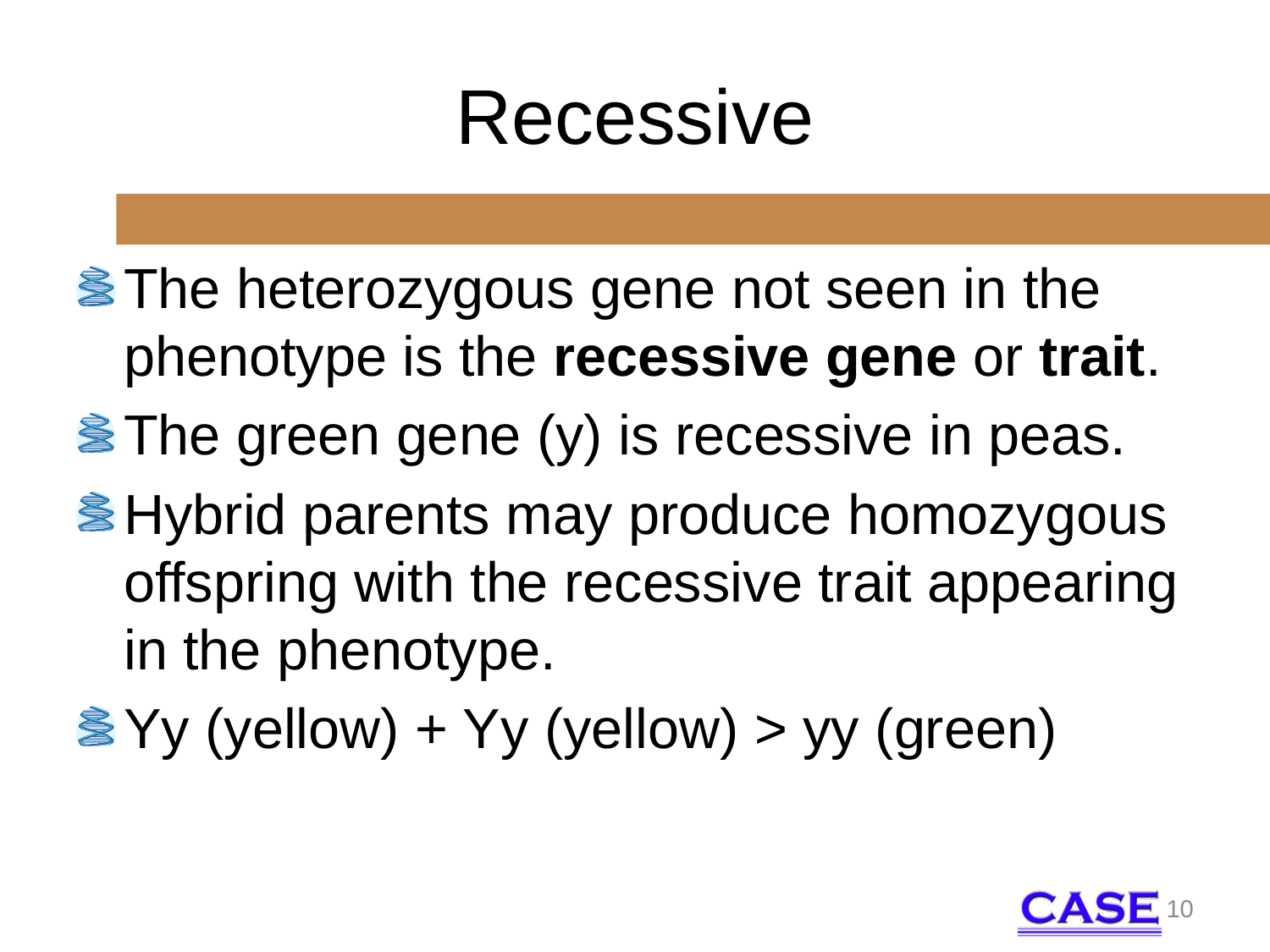

# Recessive
The heterozygous gene not seen in the phenotype is the recessive gene or trait.
The green gene (y) is recessive in peas.
Hybrid parents may produce homozygous offspring with the recessive trait appearing in the phenotype.
Yy (yellow) + Yy (yellow) > yy (green)
10